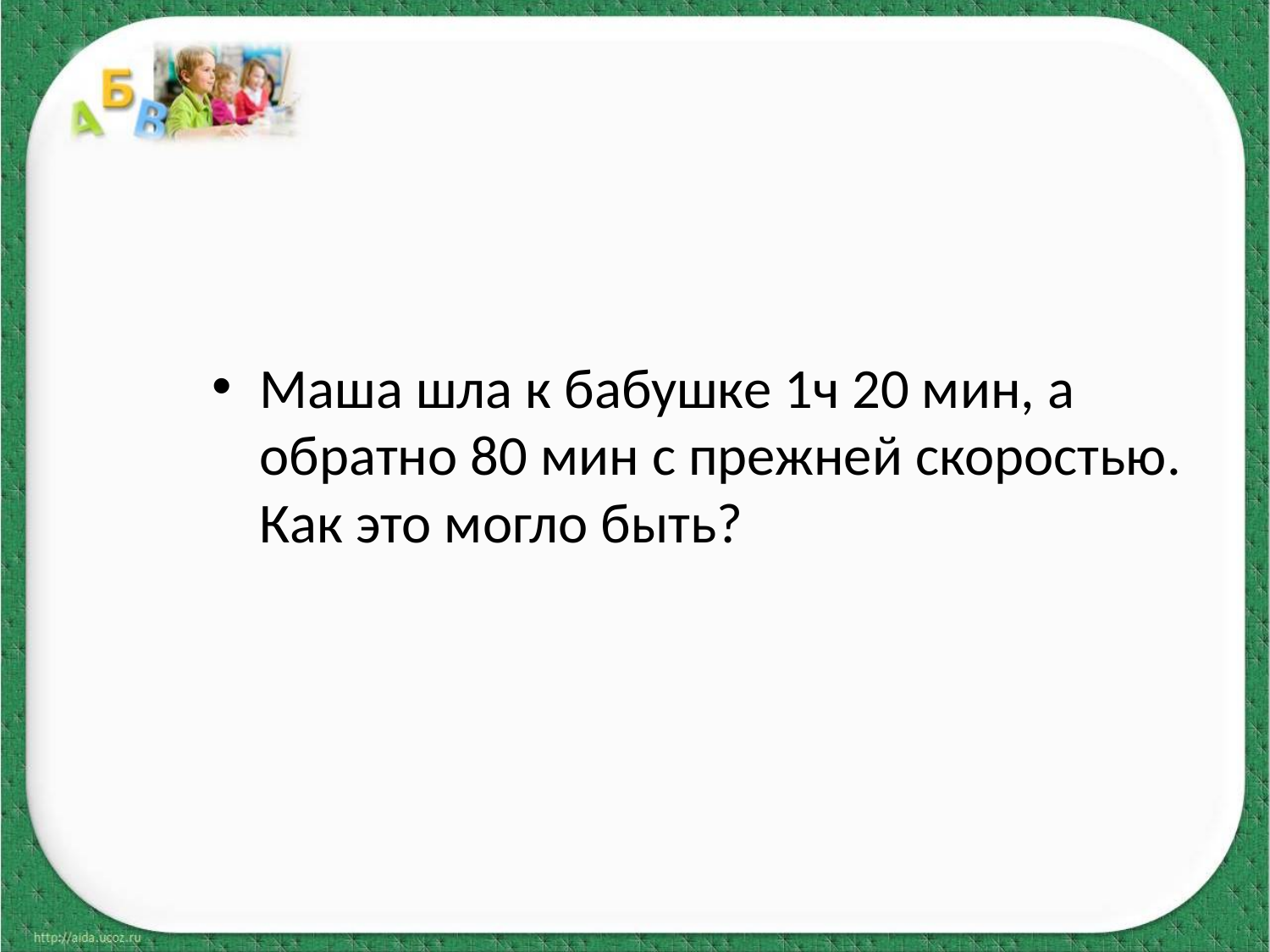

Маша шла к бабушке 1ч 20 мин, а обратно 80 мин с прежней скоростью. Как это могло быть?